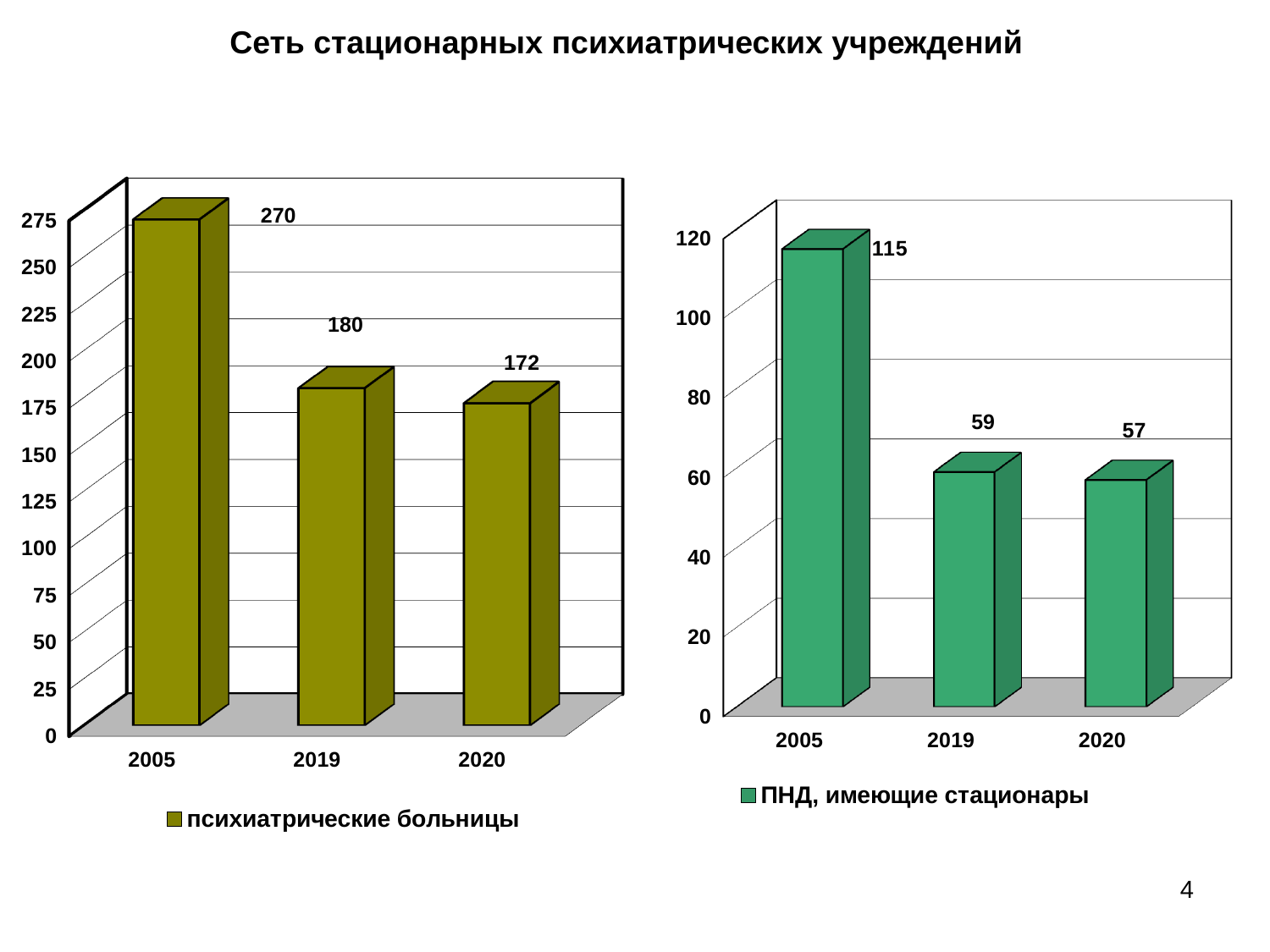

Сеть стационарных психиатрических учреждений

[unsupported chart]

[unsupported chart]

4